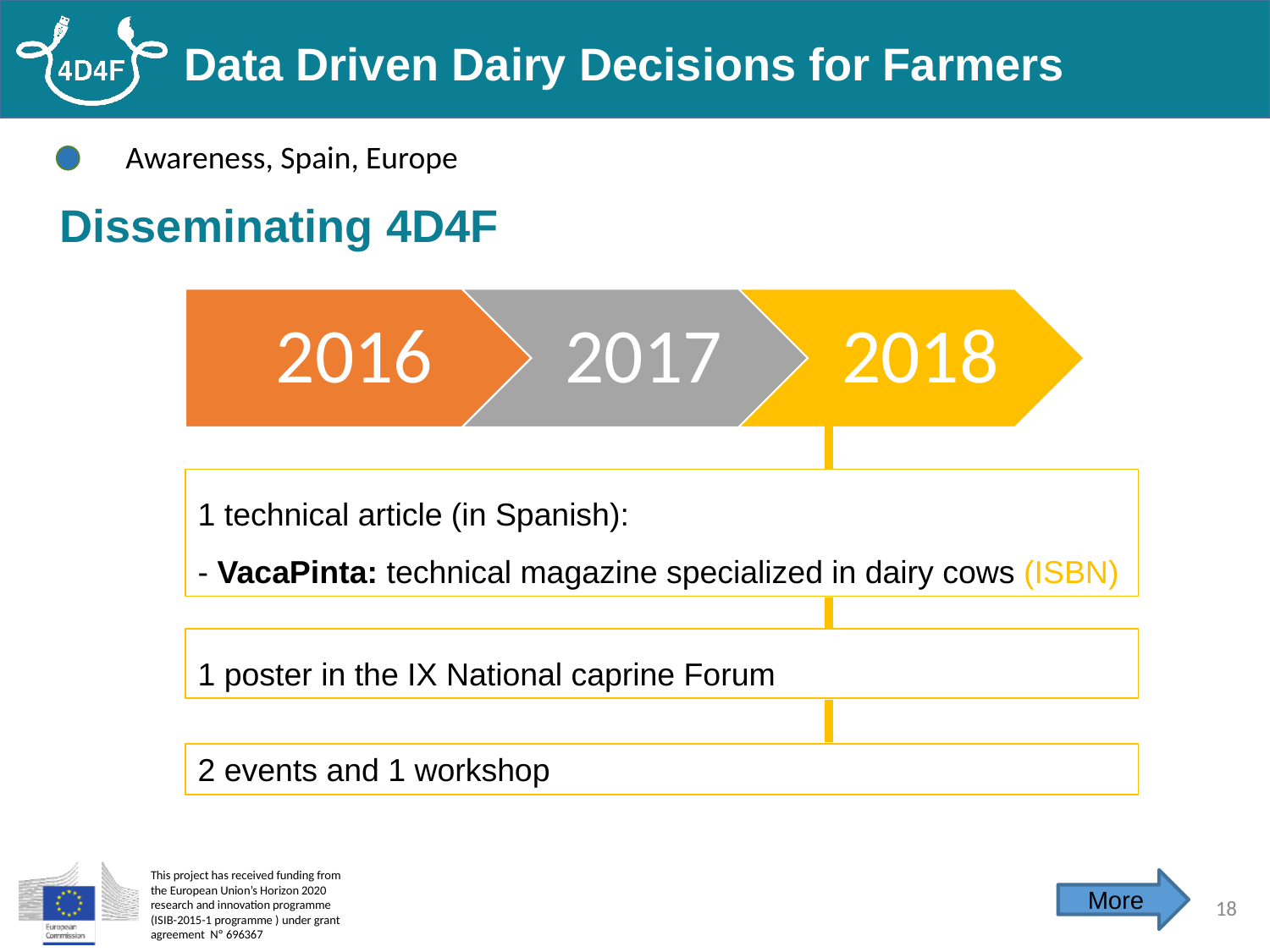

Awareness, Spain, Europe

Disseminating 4D4F

2016

2017

2018
1 technical article (in Spanish):
- VacaPinta: technical magazine specialized in dairy cows (ISBN)
1 poster in the IX National caprine Forum
2 events and 1 workshop
More
18